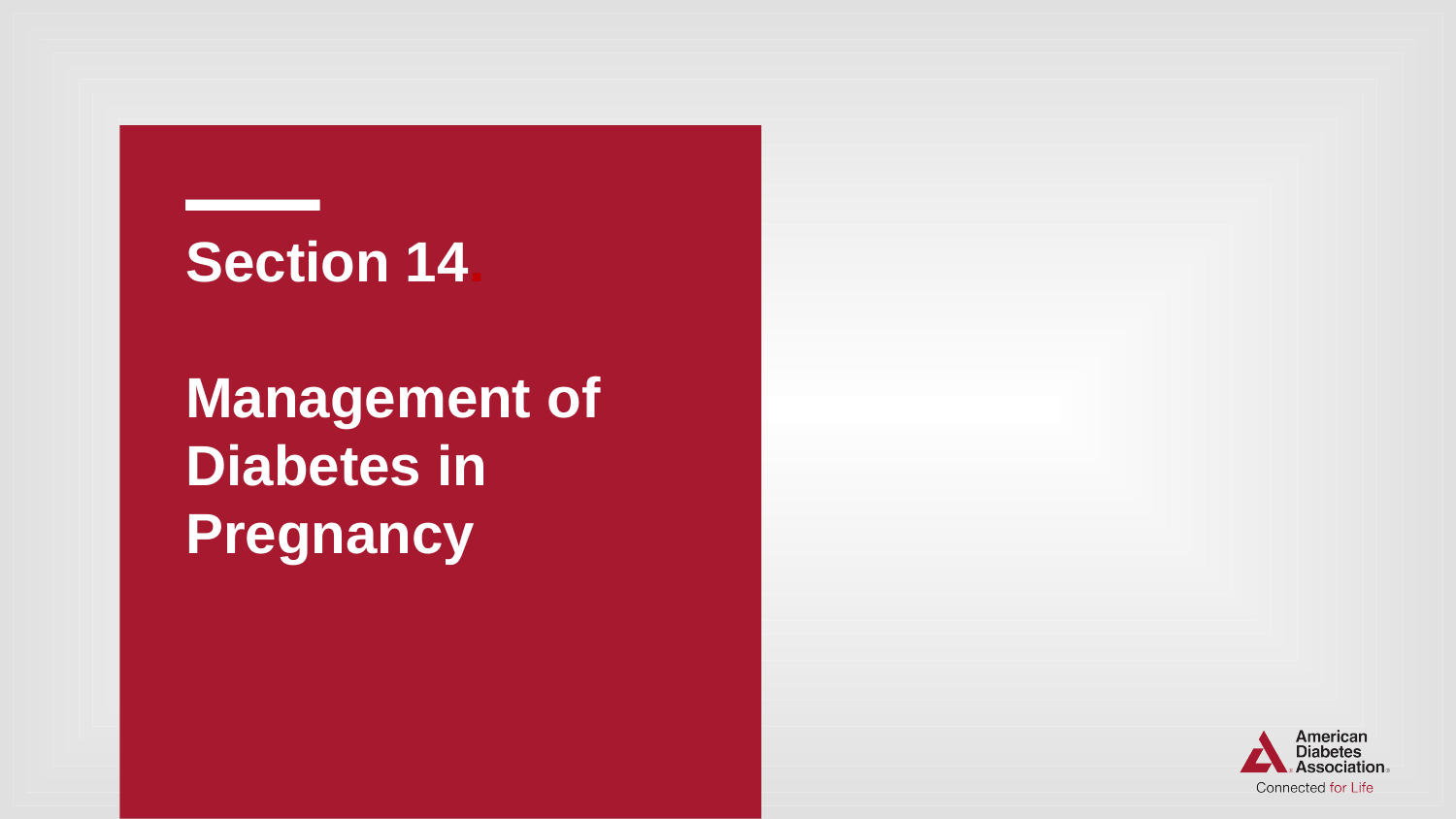

# Section 14. Management of Diabetes in Pregnancy